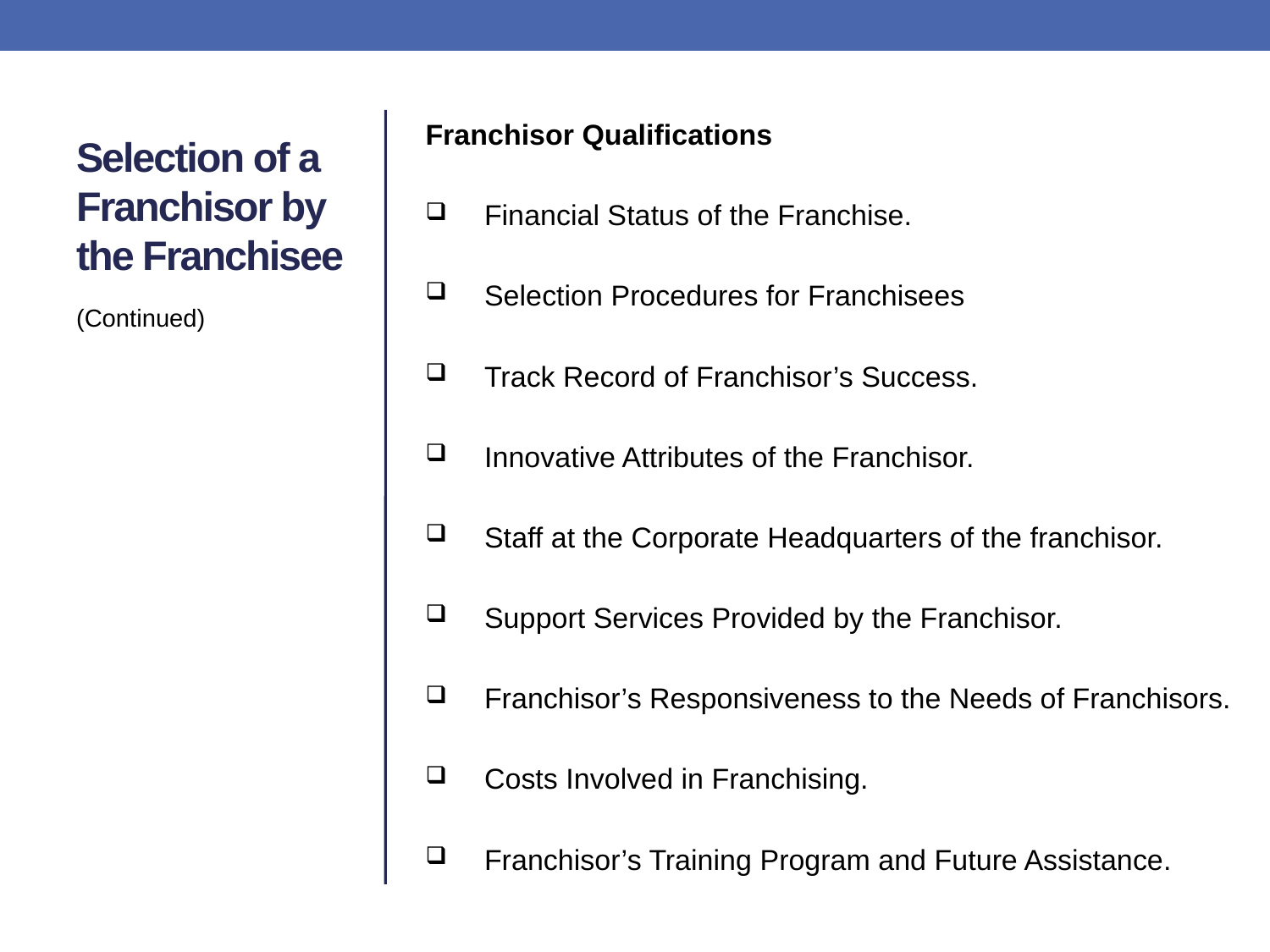

# Selection of a Franchisor by the Franchisee
Franchisor Qualifications

Financial Status of the Franchise.

Selection Procedures for Franchisees

Track Record of Franchisor’s Success.

Innovative Attributes of the Franchisor.

Staff at the Corporate Headquarters of the franchisor.

Support Services Provided by the Franchisor.

Franchisor’s Responsiveness to the Needs of Franchisors.

Costs Involved in Franchising.

Franchisor’s Training Program and Future Assistance.

(Continued)